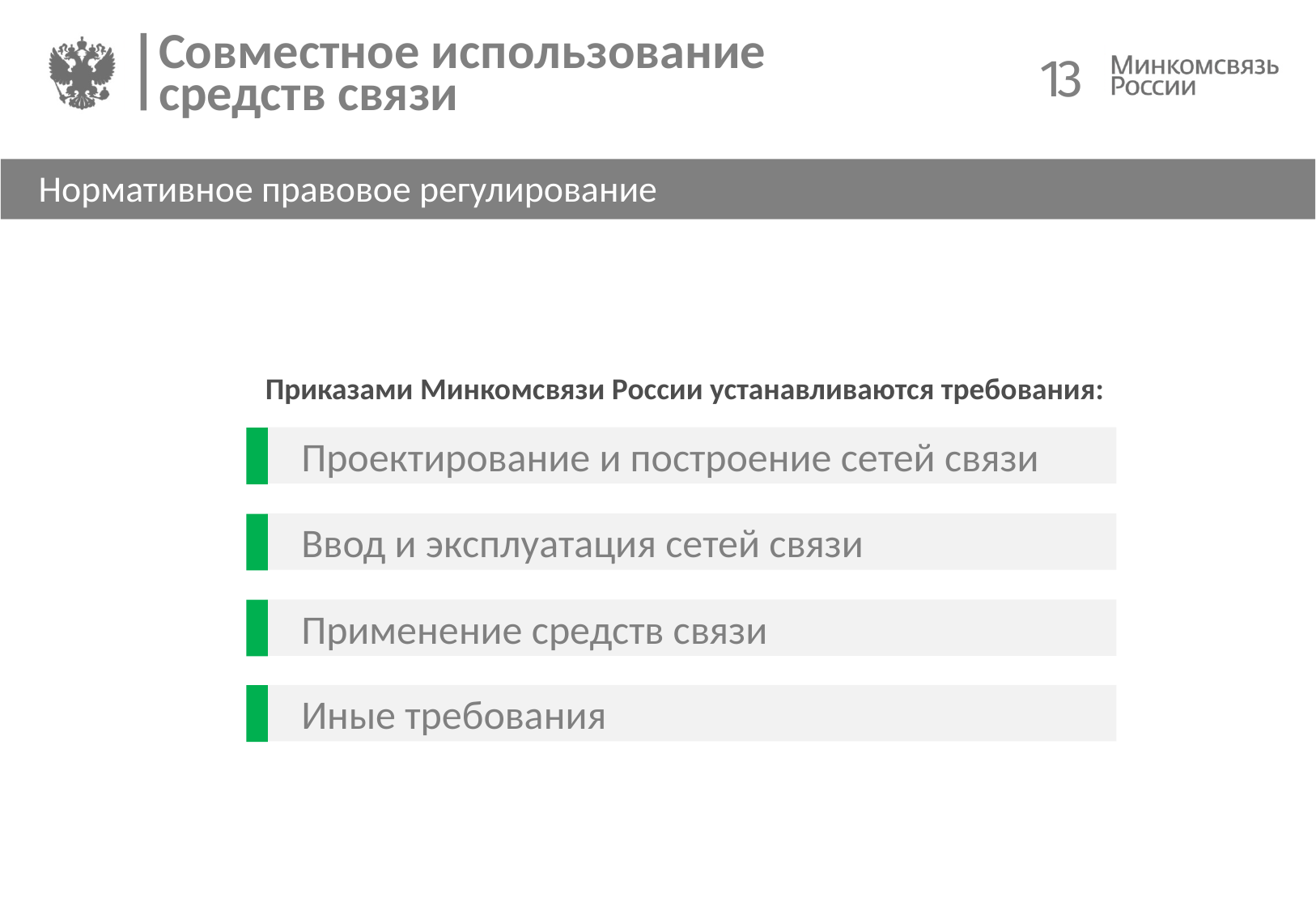

13
# Совместное использование средств связи
Нормативное правовое регулирование
Приказами Минкомсвязи России устанавливаются требования:
Проектирование и построение сетей связи

Ввод и эксплуатация сетей связи

Применение средств связи

Иные требования